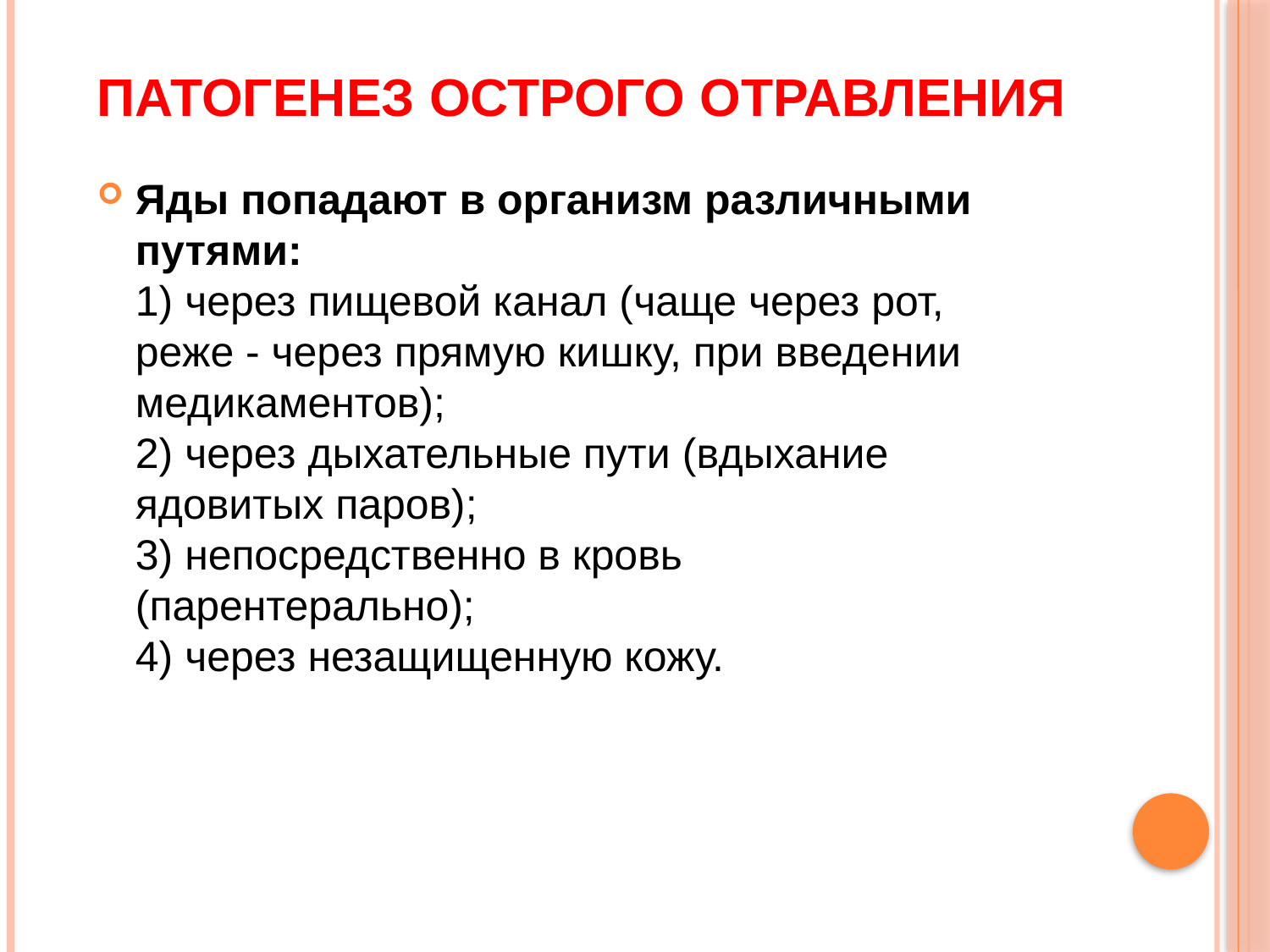

# Патогенез острого отравления
Яды попадают в организм различными путями: 
1) через пищевой канал (чаще через рот, реже - через прямую кишку, при введении медикаментов); 
2) через дыхательные пути (вдыхание ядовитых паров); 
3) непосредственно в кровь (парентерально); 
4) через незащищенную кожу.